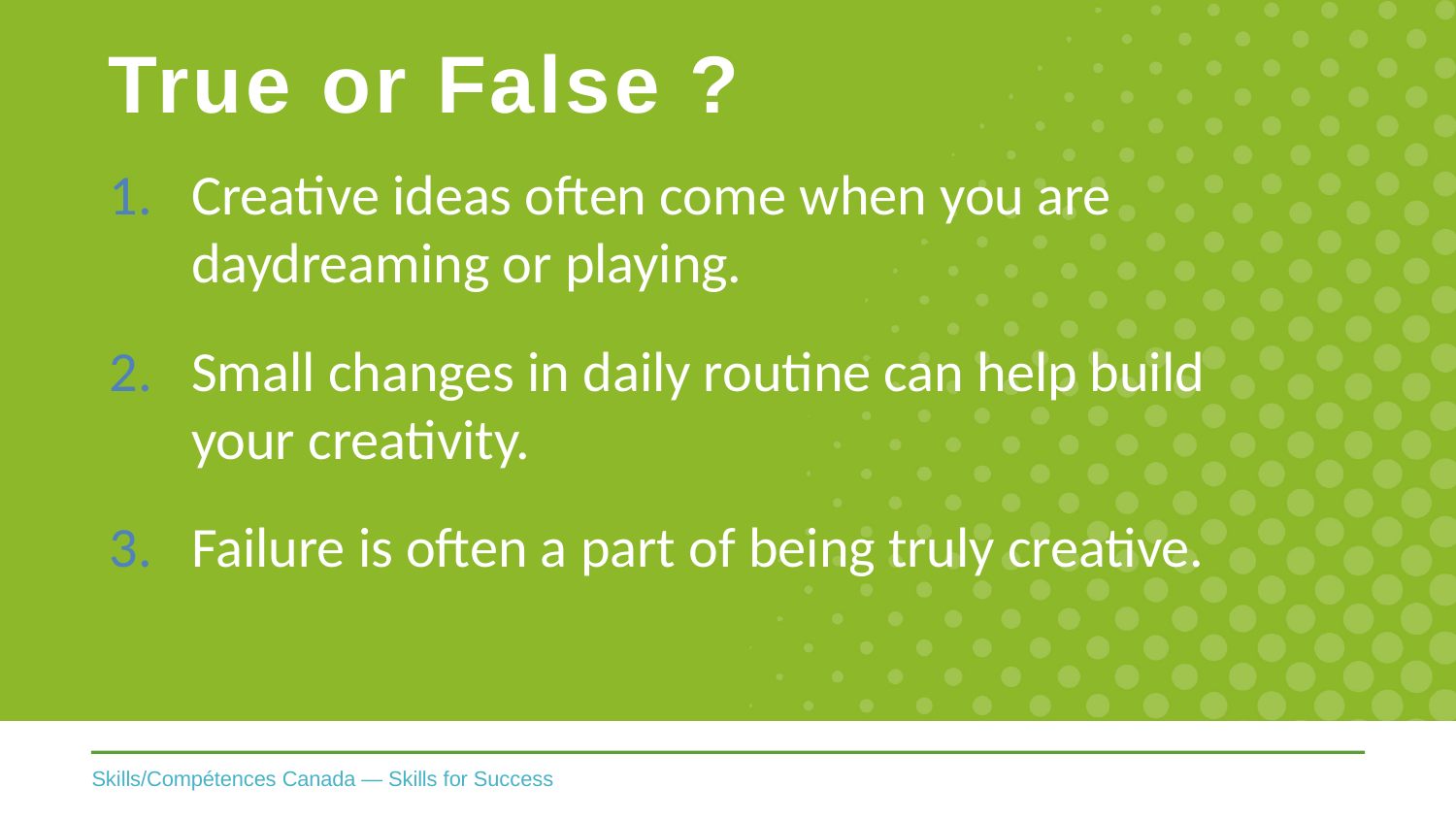

# True or False ?
Creative ideas often come when you are daydreaming or playing.
Small changes in daily routine can help build your creativity.
Failure is often a part of being truly creative.